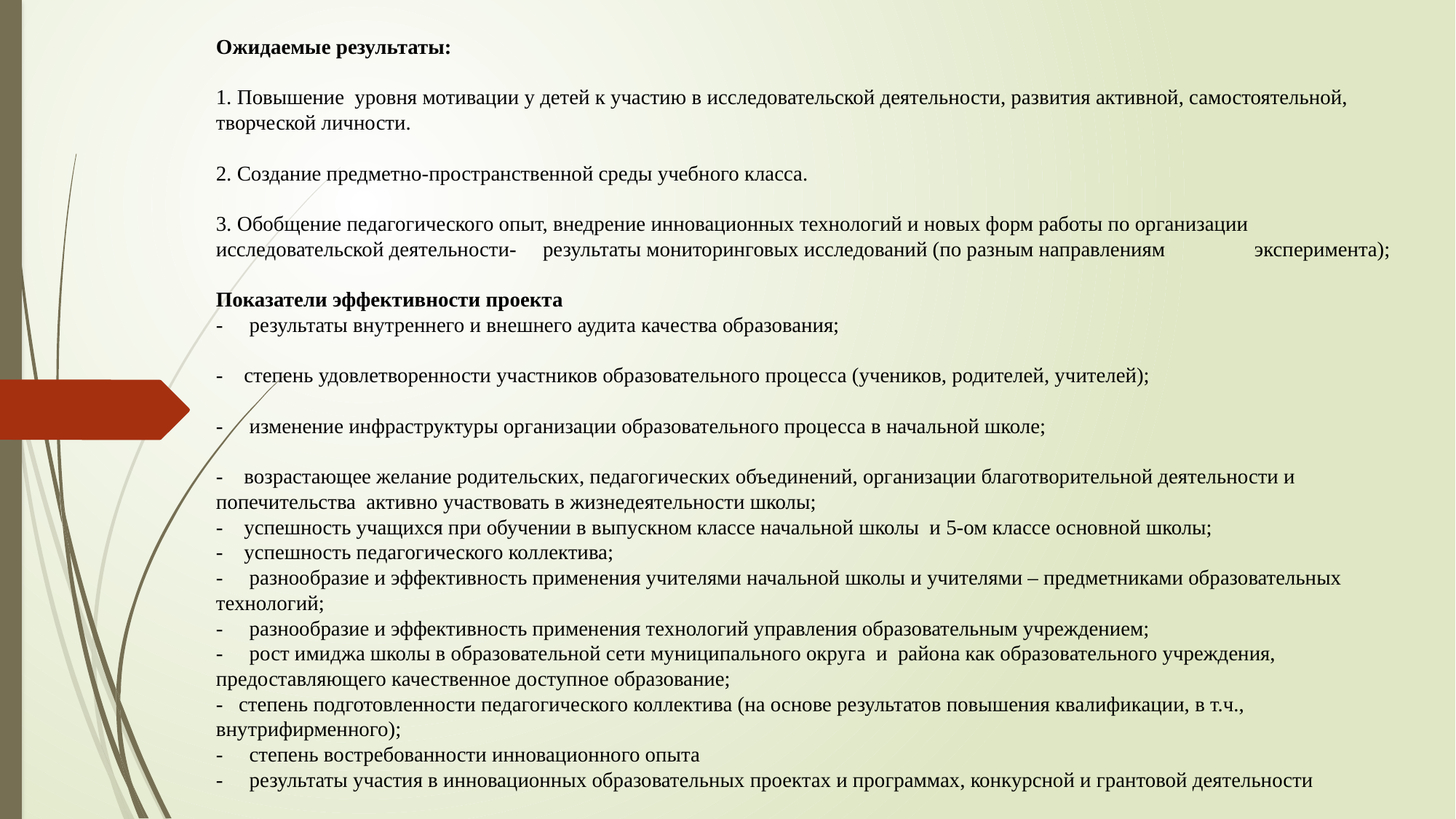

Ожидаемые результаты:

1. Повышение  уровня мотивации у детей к участию в исследовательской деятельности, развития активной, самостоятельной, творческой личности.

2. Создание предметно-пространственной среды учебного класса.

3. Обобщение педагогического опыт, внедрение инновационных технологий и новых форм работы по организации исследовательской деятельности-     результаты мониторинговых исследований (по разным направлениям                 эксперимента);

Показатели эффективности проекта
-     результаты внутреннего и внешнего аудита качества образования;

-    степень удовлетворенности участников образовательного процесса (учеников, родителей, учителей);

-     изменение инфраструктуры организации образовательного процесса в начальной школе;

-    возрастающее желание родительских, педагогических объединений, организации благотворительной деятельности и попечительства  активно участвовать в жизнедеятельности школы;
-    успешность учащихся при обучении в выпускном классе начальной школы  и 5-ом классе основной школы;
-    успешность педагогического коллектива;
-     разнообразие и эффективность применения учителями начальной школы и учителями – предметниками образовательных технологий;
-     разнообразие и эффективность применения технологий управления образовательным учреждением;
-     рост имиджа школы в образовательной сети муниципального округа  и  района как образовательного учреждения, предоставляющего качественное доступное образование;
-   степень подготовленности педагогического коллектива (на основе результатов повышения квалификации, в т.ч., внутрифирменного);
-     степень востребованности инновационного опыта
-     результаты участия в инновационных образовательных проектах и программах, конкурсной и грантовой деятельности